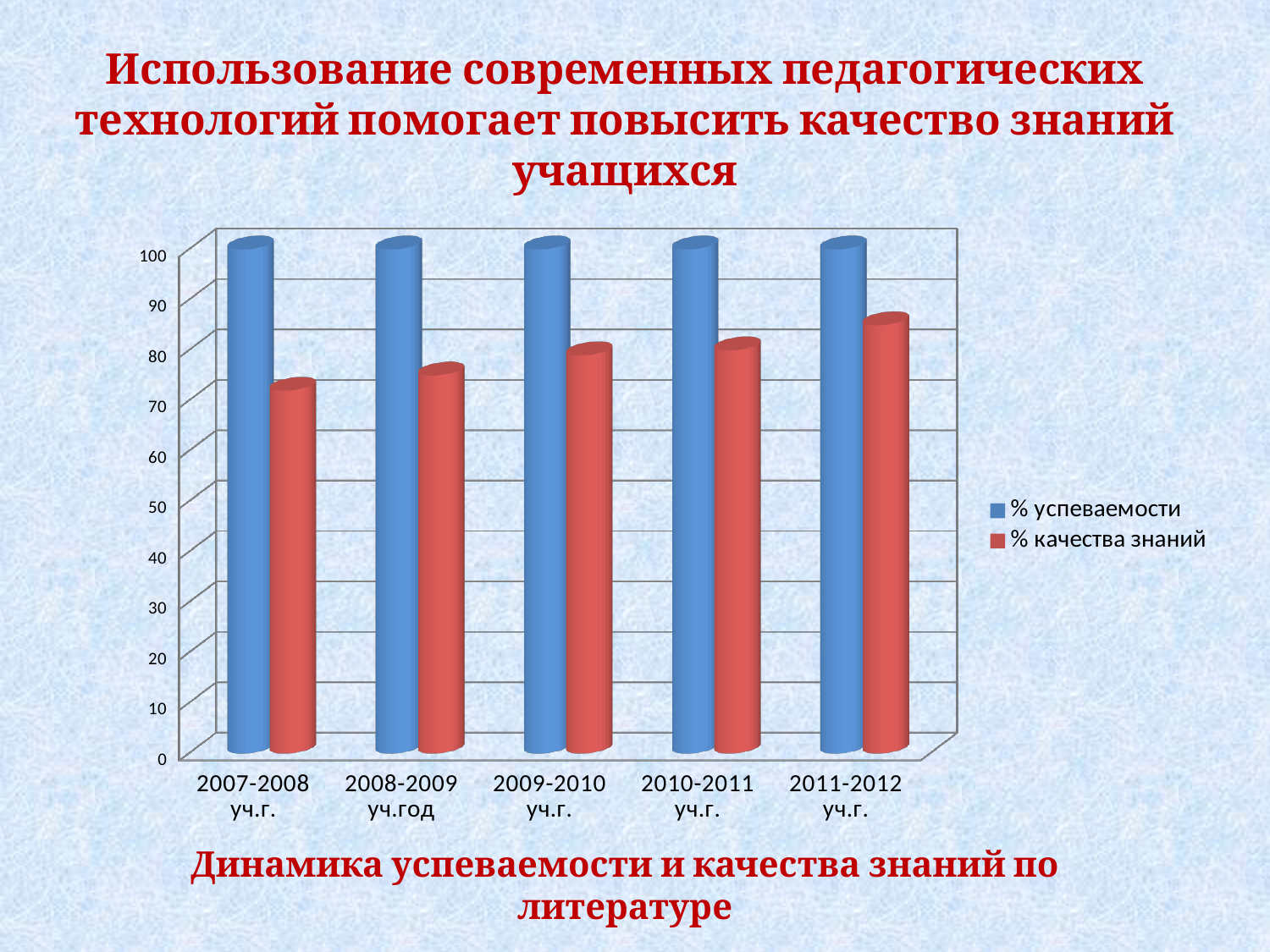

Использование современных педагогических технологий помогает повысить качество знаний учащихся

[unsupported chart]

Динамика успеваемости и качества знаний по литературе